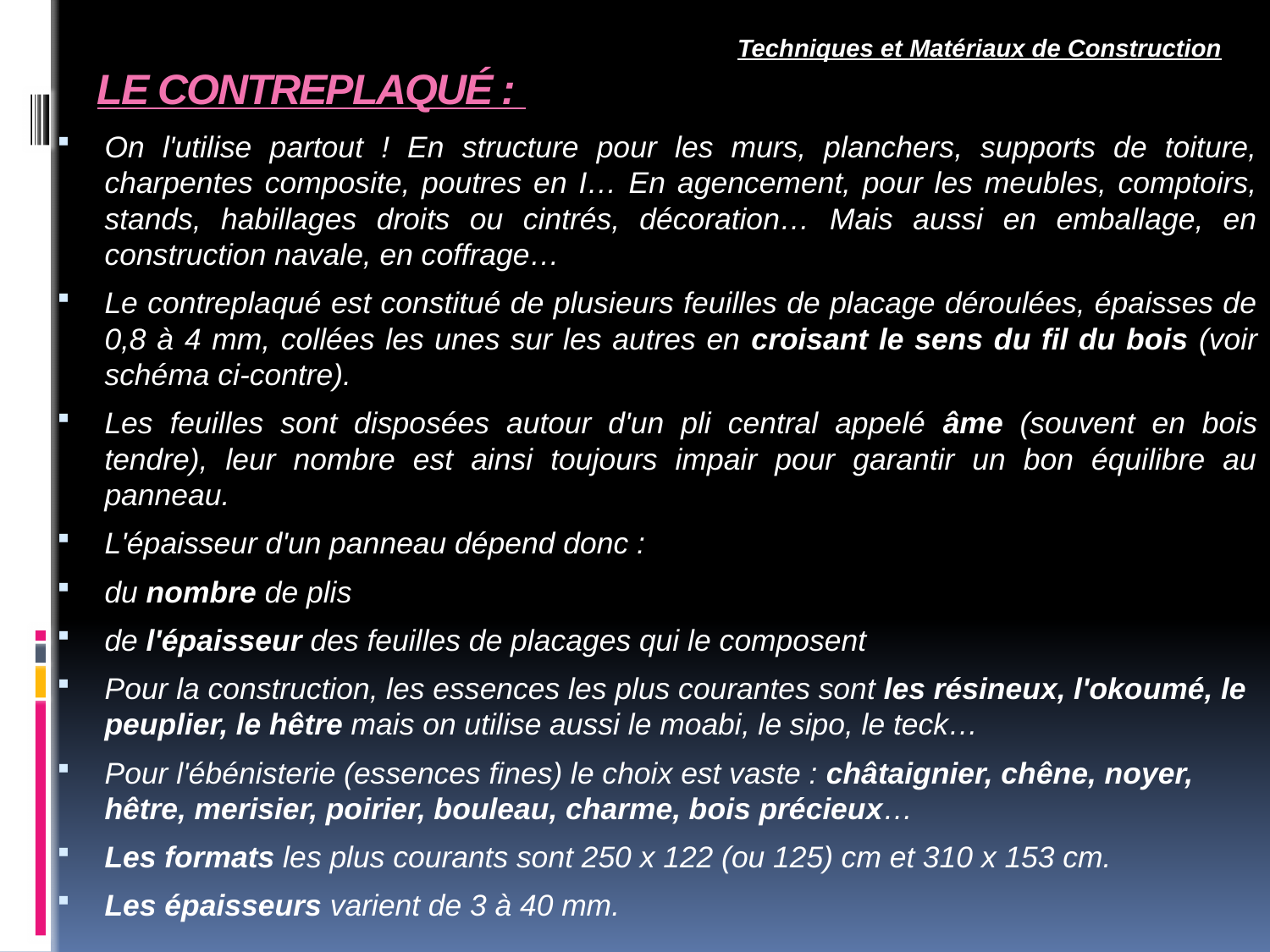

Techniques et Matériaux de Construction
# Le contreplaqué :
On l'utilise partout ! En structure pour les murs, planchers, supports de toiture, charpentes composite, poutres en I… En agencement, pour les meubles, comptoirs, stands, habillages droits ou cintrés, décoration… Mais aussi en emballage, en construction navale, en coffrage…
Le contreplaqué est constitué de plusieurs feuilles de placage déroulées, épaisses de 0,8 à 4 mm, collées les unes sur les autres en croisant le sens du fil du bois (voir schéma ci-contre).
Les feuilles sont disposées autour d'un pli central appelé âme (souvent en bois tendre), leur nombre est ainsi toujours impair pour garantir un bon équilibre au panneau.
L'épaisseur d'un panneau dépend donc :
du nombre de plis
de l'épaisseur des feuilles de placages qui le composent
Pour la construction, les essences les plus courantes sont les résineux, l'okoumé, le peuplier, le hêtre mais on utilise aussi le moabi, le sipo, le teck…
Pour l'ébénisterie (essences fines) le choix est vaste : châtaignier, chêne, noyer, hêtre, merisier, poirier, bouleau, charme, bois précieux…
Les formats les plus courants sont 250 x 122 (ou 125) cm et 310 x 153 cm.
Les épaisseurs varient de 3 à 40 mm.